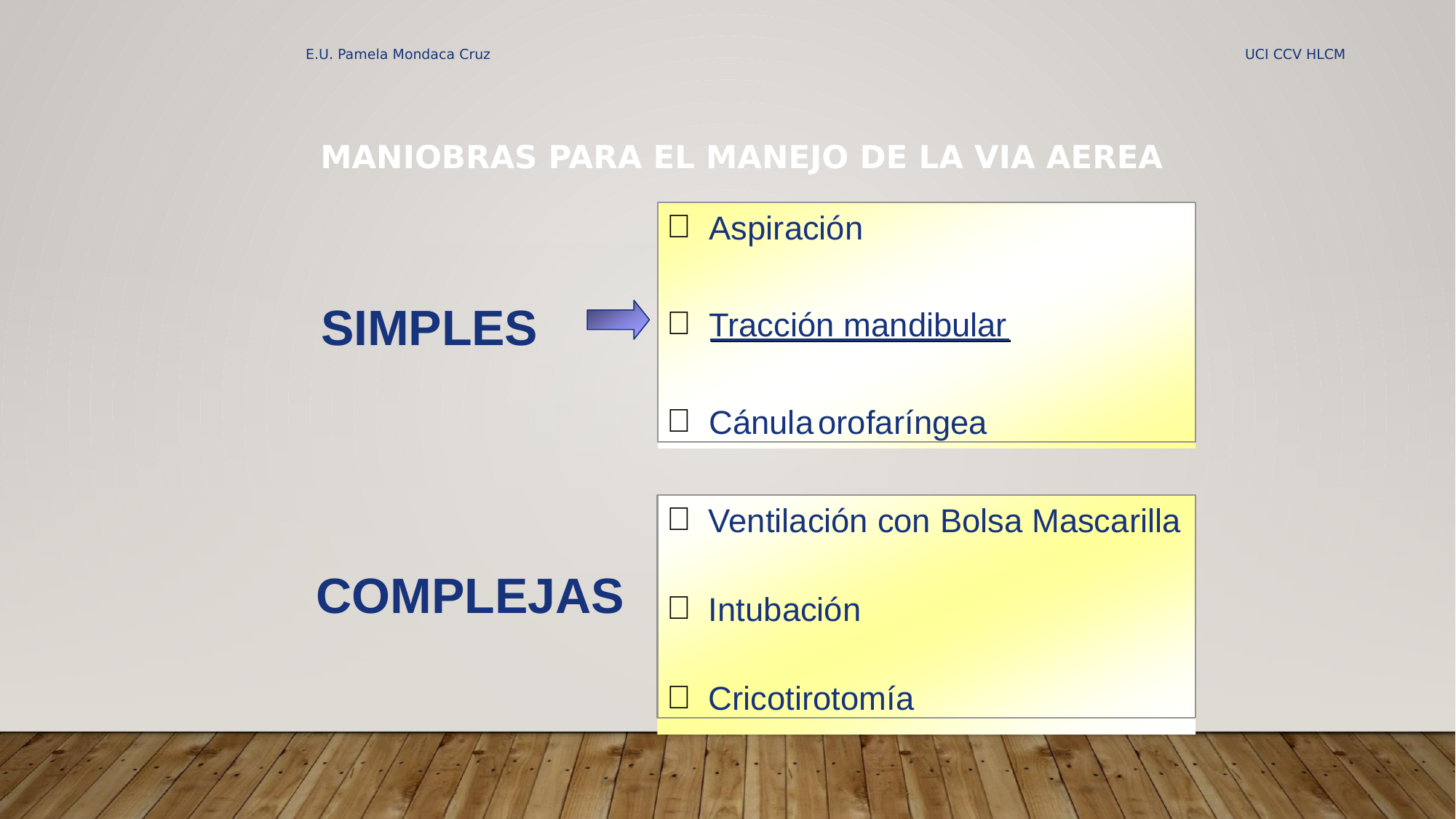

E.U. Pamela Mondaca Cruz
UCI CCV HLCM
MANIOBRAS PARA EL MANEJO DE LA VIA AEREA

Aspiración

Tracción mandibular

Cánula	orofaríngea
SIMPLES

Ventilación con Bolsa Mascarilla

Intubación

Cricotirotomía

COMPLEJAS